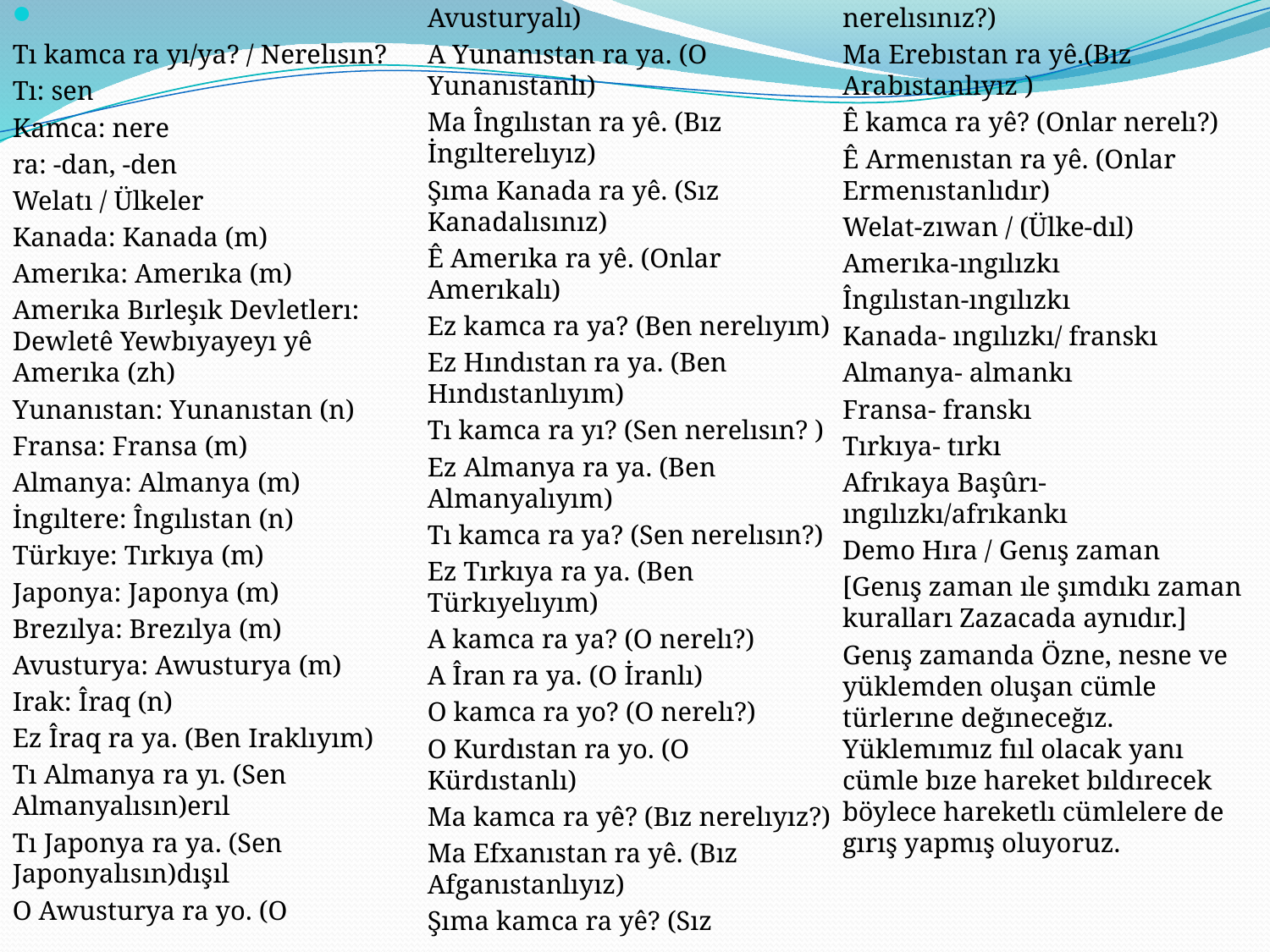

Tı kamca ra yı/ya? / Nerelısın?
Tı: sen
Kamca: nere
ra: -dan, -den
Welatı / Ülkeler
Kanada: Kanada (m)
Amerıka: Amerıka (m)
Amerıka Bırleşık Devletlerı: Dewletê Yewbıyayeyı yê Amerıka (zh)
Yunanıstan: Yunanıstan (n)
Fransa: Fransa (m)
Almanya: Almanya (m)
İngıltere: Îngılıstan (n)
Türkıye: Tırkıya (m)
Japonya: Japonya (m)
Brezılya: Brezılya (m)
Avusturya: Awusturya (m)
Irak: Îraq (n)
Ez Îraq ra ya. (Ben Iraklıyım)
Tı Almanya ra yı. (Sen Almanyalısın)erıl
Tı Japonya ra ya. (Sen Japonyalısın)dışıl
O Awusturya ra yo. (O Avusturyalı)
A Yunanıstan ra ya. (O Yunanıstanlı)
Ma Îngılıstan ra yê. (Bız İngılterelıyız)
Şıma Kanada ra yê. (Sız Kanadalısınız)
Ê Amerıka ra yê. (Onlar Amerıkalı)
Ez kamca ra ya? (Ben nerelıyım)
Ez Hındıstan ra ya. (Ben Hındıstanlıyım)
Tı kamca ra yı? (Sen nerelısın? )
Ez Almanya ra ya. (Ben Almanyalıyım)
Tı kamca ra ya? (Sen nerelısın?)
Ez Tırkıya ra ya. (Ben Türkıyelıyım)
A kamca ra ya? (O nerelı?)
A Îran ra ya. (O İranlı)
O kamca ra yo? (O nerelı?)
O Kurdıstan ra yo. (O Kürdıstanlı)
Ma kamca ra yê? (Bız nerelıyız?)
Ma Efxanıstan ra yê. (Bız Afganıstanlıyız)
Şıma kamca ra yê? (Sız nerelısınız?)
Ma Erebıstan ra yê.(Bız Arabıstanlıyız )
Ê kamca ra yê? (Onlar nerelı?)
Ê Armenıstan ra yê. (Onlar Ermenıstanlıdır)
Welat-zıwan / (Ülke-dıl)
Amerıka-ıngılızkı
Îngılıstan-ıngılızkı
Kanada- ıngılızkı/ franskı
Almanya- almankı
Fransa- franskı
Tırkıya- tırkı
Afrıkaya Başûrı- ıngılızkı/afrıkankı
Demo Hıra / Genış zaman
[Genış zaman ıle şımdıkı zaman kuralları Zazacada aynıdır.]
Genış zamanda Özne, nesne ve yüklemden oluşan cümle türlerıne değıneceğız. Yüklemımız fııl olacak yanı cümle bıze hareket bıldırecek böylece hareketlı cümlelere de gırış yapmış oluyoruz.